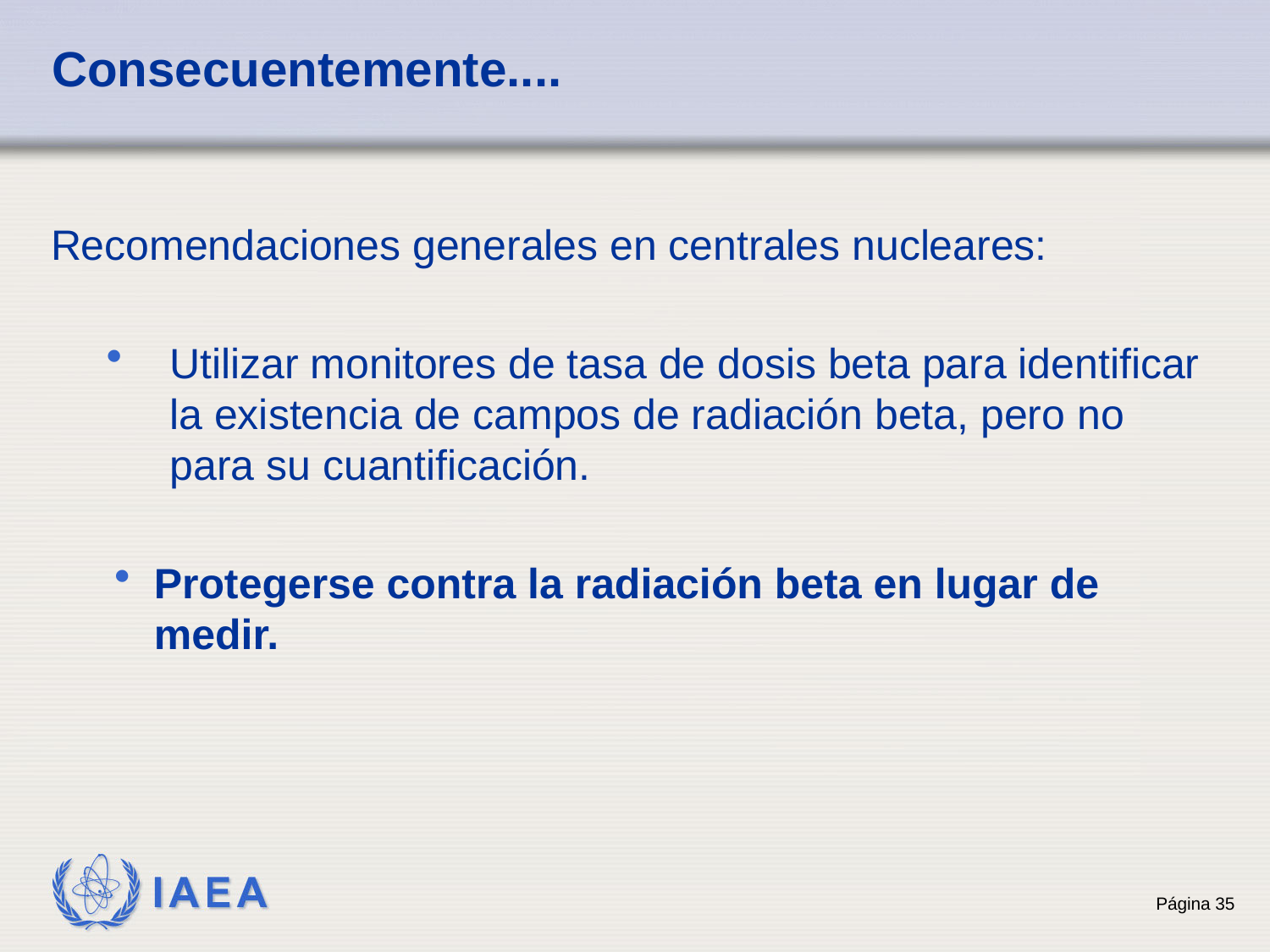

# Consecuentemente....
Recomendaciones generales en centrales nucleares:

Utilizar monitores de tasa de dosis beta para identificar la existencia de campos de radiación beta, pero no para su cuantificación.

Protegerse contra la radiación beta en lugar de medir.

35